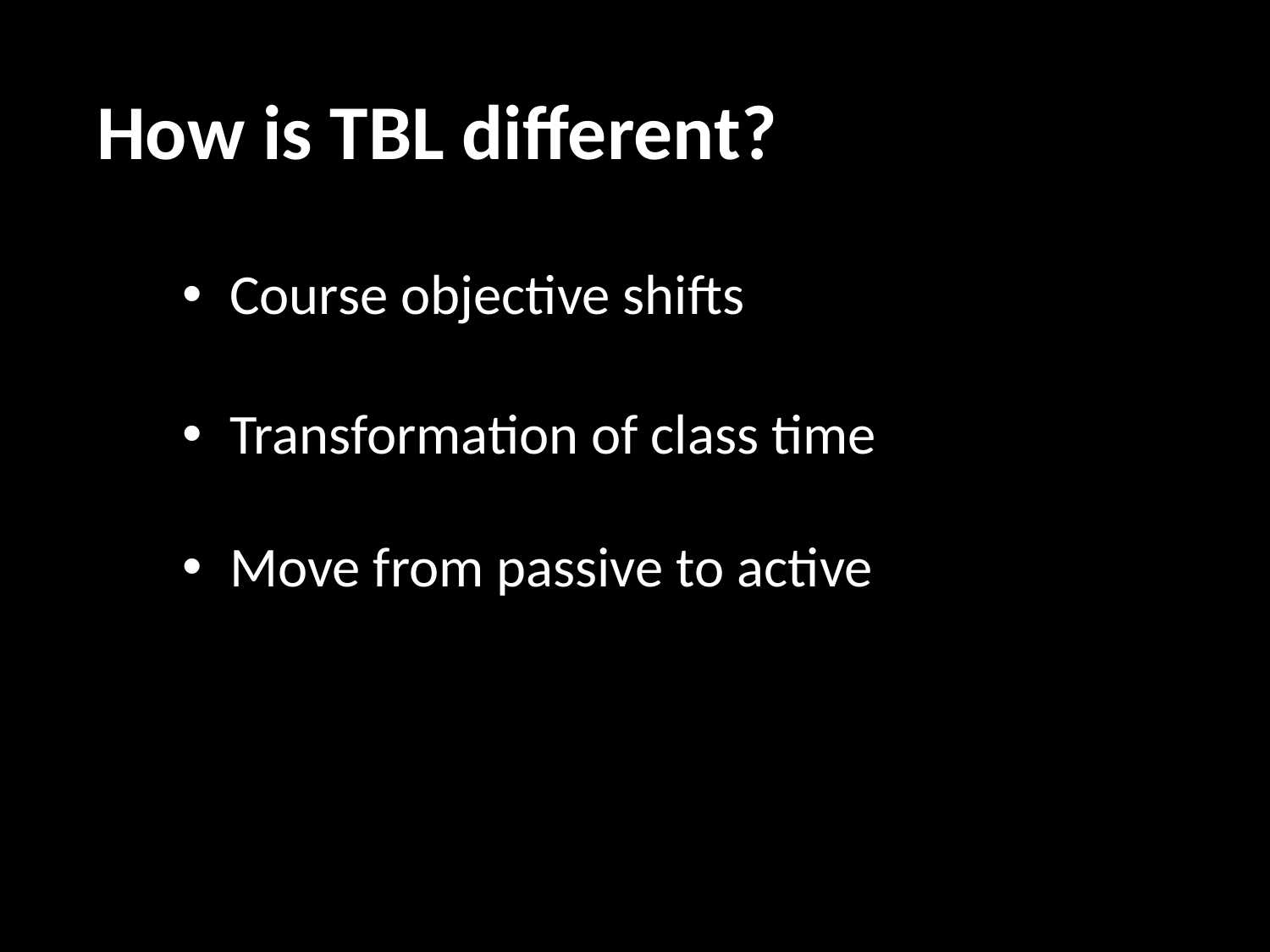

# How is TBL different?
Course objective shifts
Transformation of class time
Move from passive to active